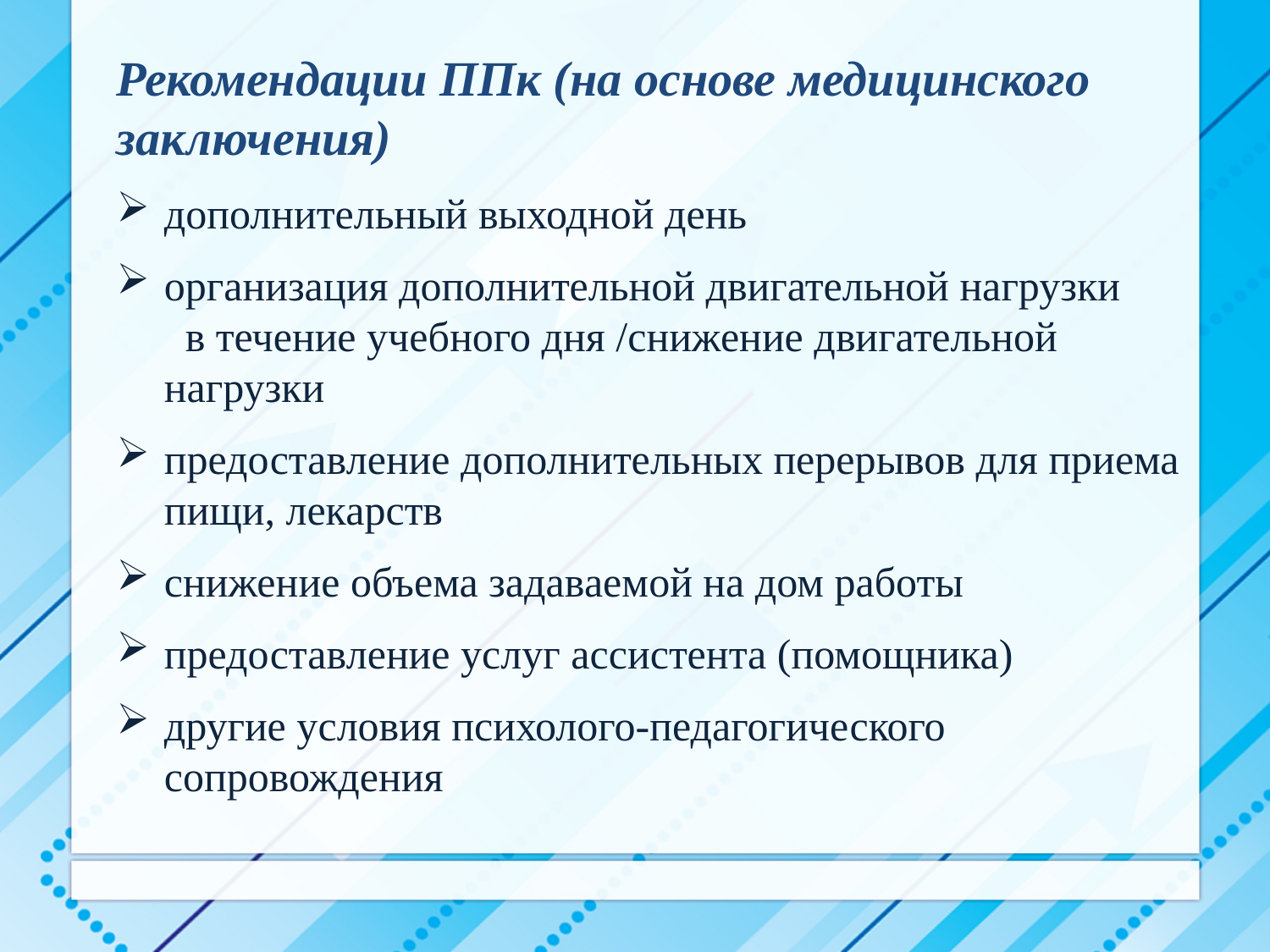

Рекомендации ППк (на основе медицинского заключения)
дополнительный выходной день
организация дополнительной двигательной нагрузки        в течение учебного дня /снижение двигательной нагрузки
предоставление дополнительных перерывов для приема пищи, лекарств
снижение объема задаваемой на дом работы
предоставление услуг ассистента (помощника)
другие условия психолого-педагогического сопровождения